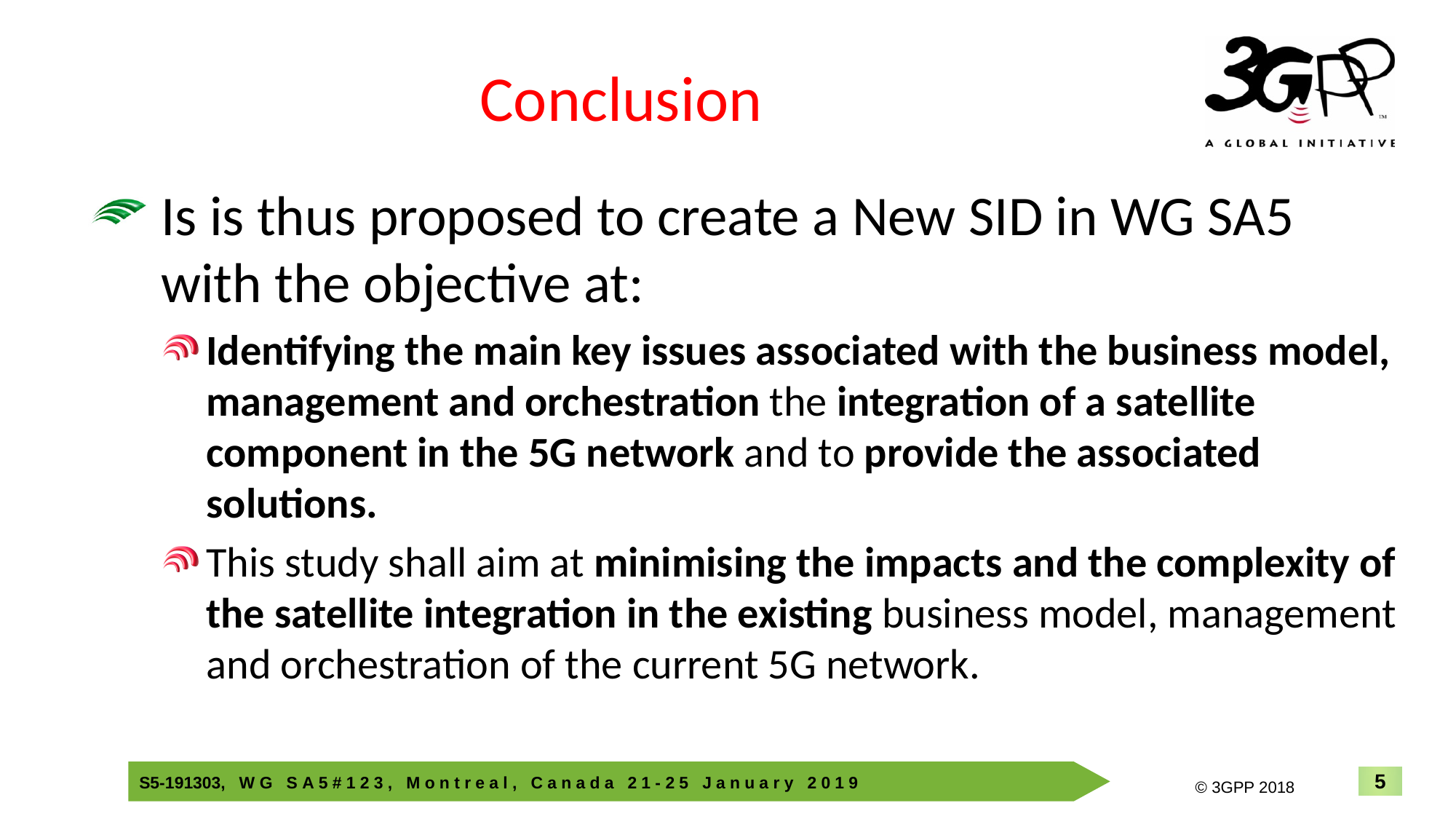

# Conclusion
Is is thus proposed to create a New SID in WG SA5 with the objective at:
Identifying the main key issues associated with the business model, management and orchestration the integration of a satellite component in the 5G network and to provide the associated solutions.
This study shall aim at minimising the impacts and the complexity of the satellite integration in the existing business model, management and orchestration of the current 5G network.